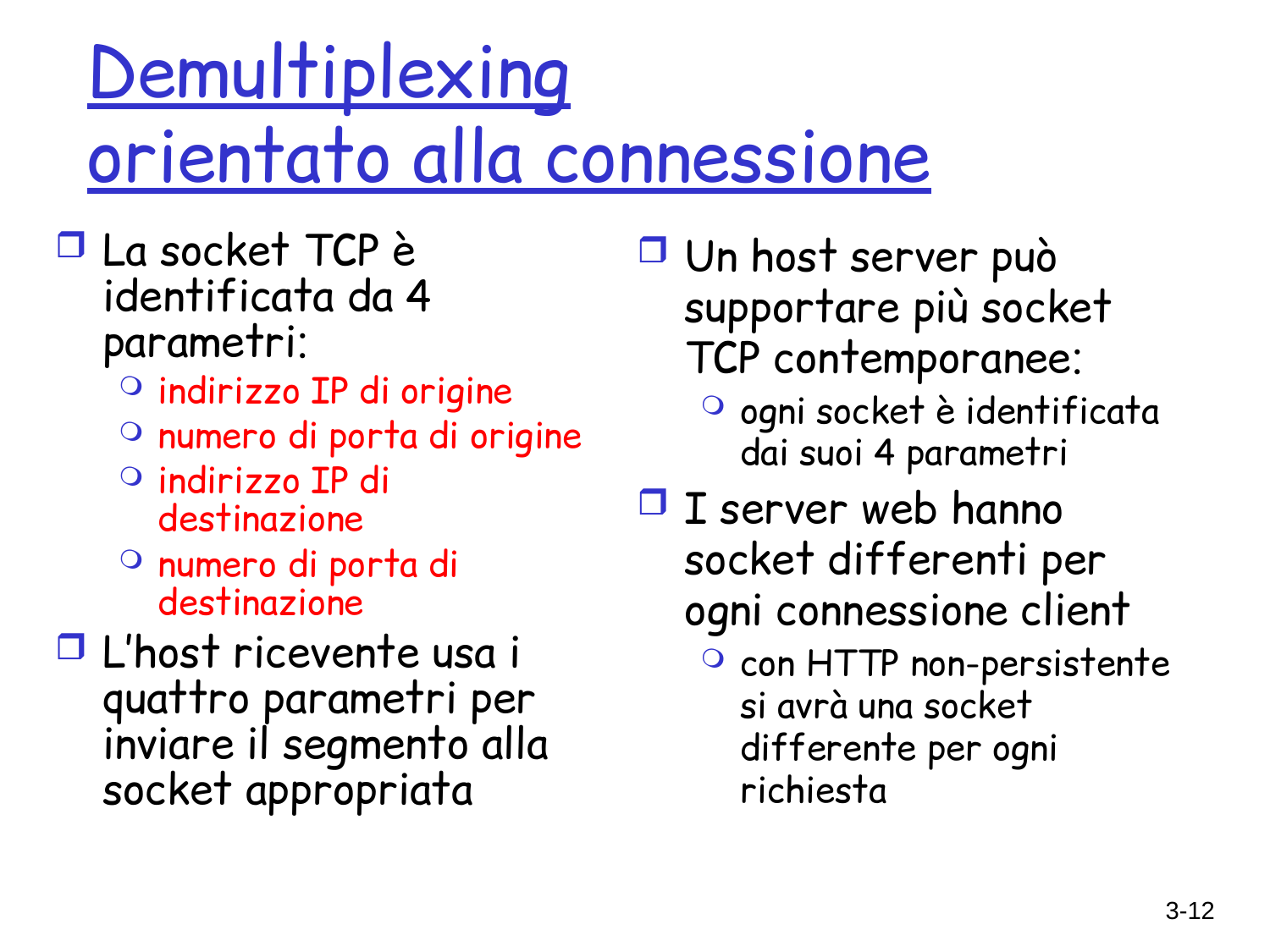

# Demultiplexing orientato alla connessione
La socket TCP è identificata da 4 parametri:
indirizzo IP di origine
numero di porta di origine
indirizzo IP di destinazione
numero di porta di destinazione
L’host ricevente usa i quattro parametri per inviare il segmento alla socket appropriata
Un host server può supportare più socket TCP contemporanee:
ogni socket è identificata dai suoi 4 parametri
I server web hanno socket differenti per ogni connessione client
con HTTP non-persistente si avrà una socket differente per ogni richiesta
3-12